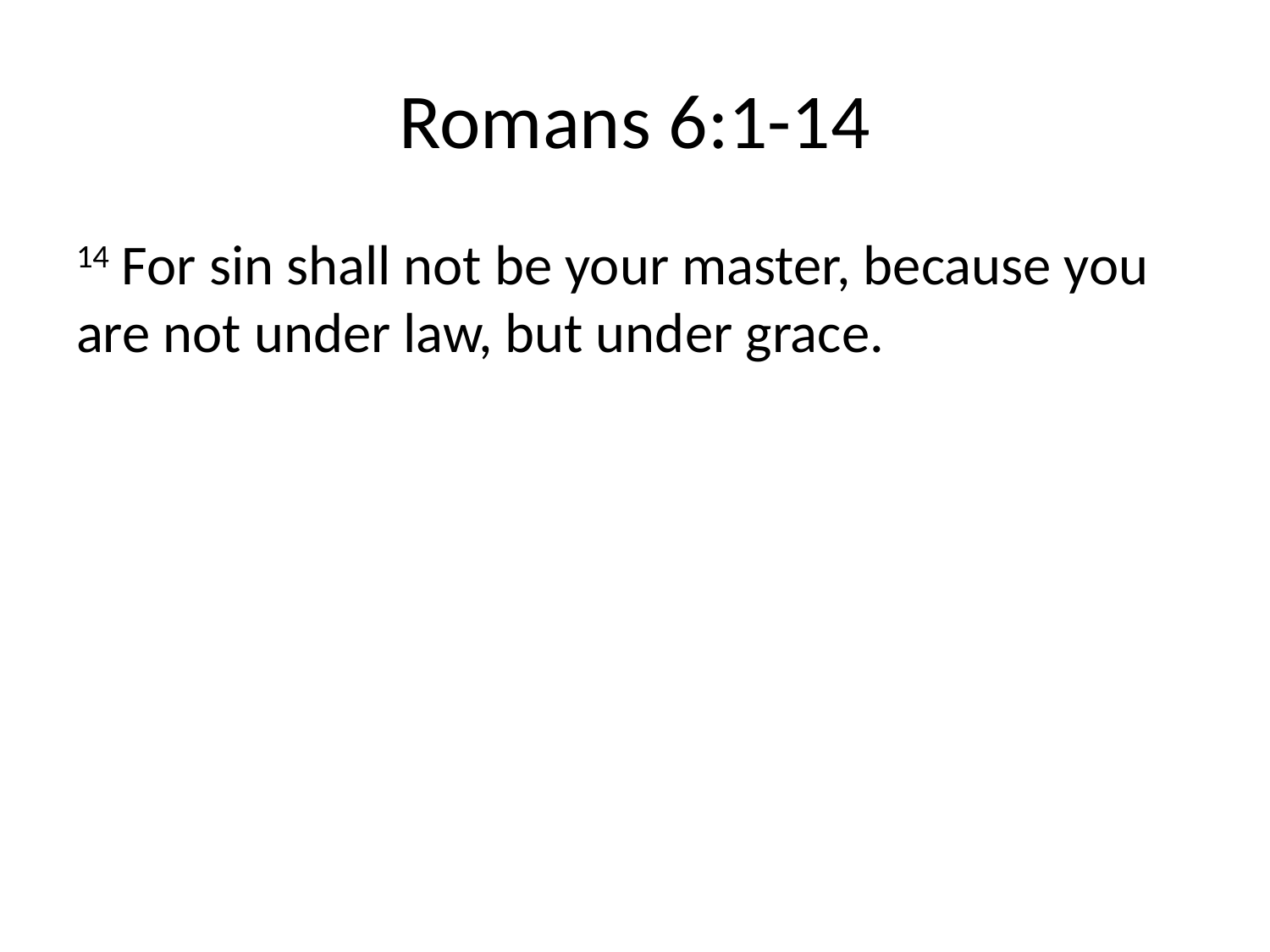

# Romans 6:1-14
14 For sin shall not be your master, because you are not under law, but under grace.